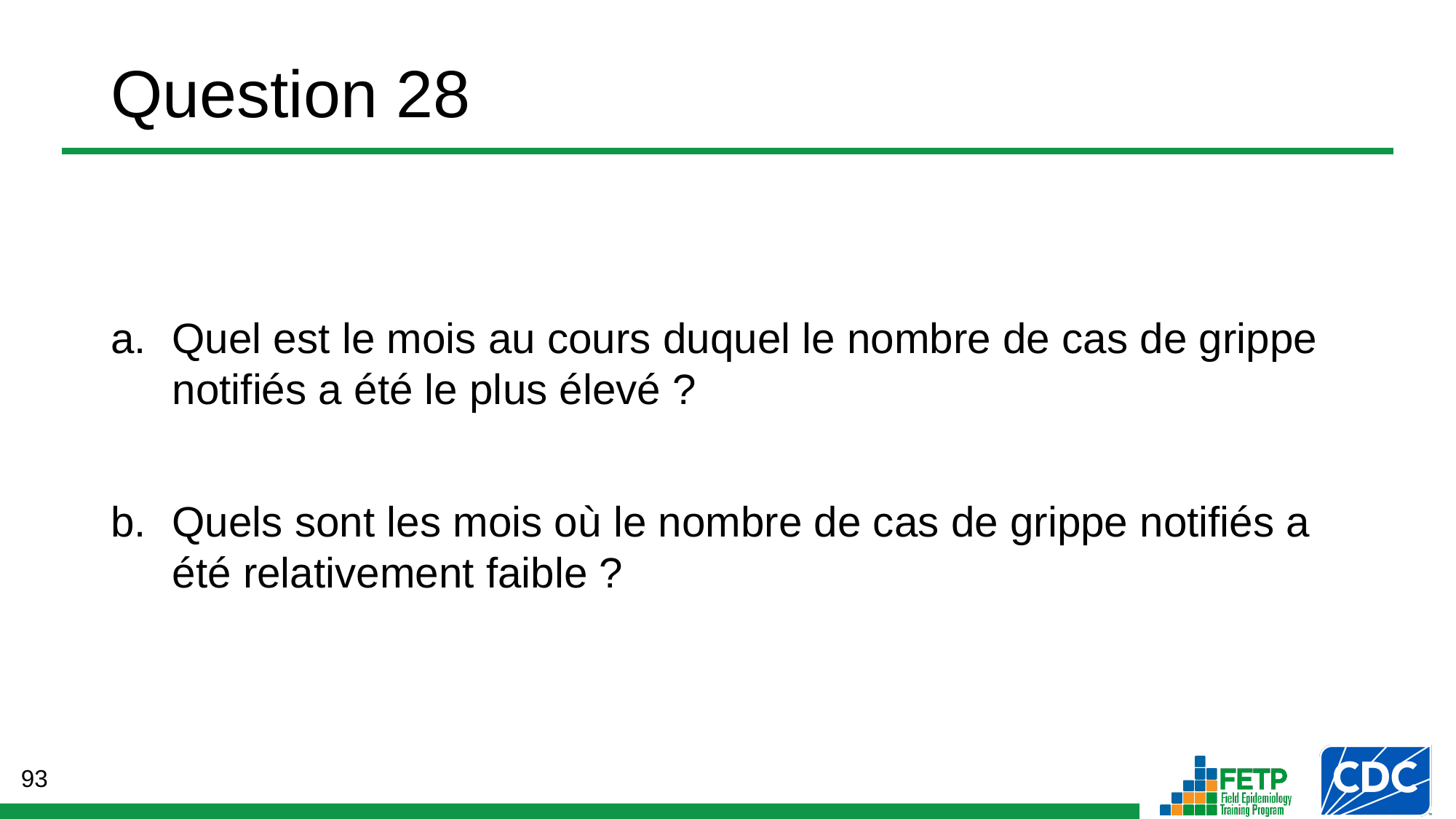

# Question 28
Quel est le mois au cours duquel le nombre de cas de grippe notifiés a été le plus élevé ?

Quels sont les mois où le nombre de cas de grippe notifiés a été relativement faible ?